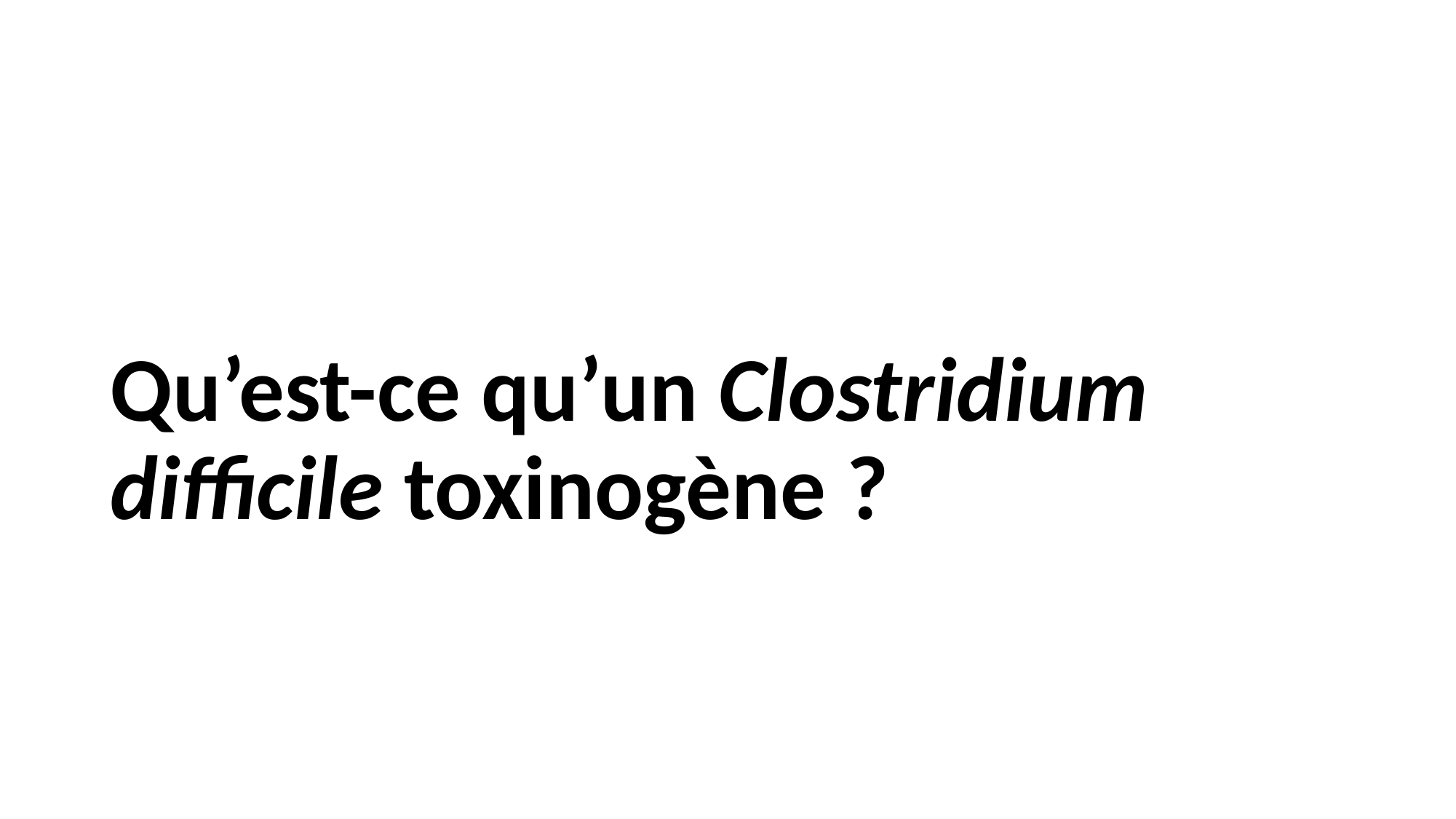

# Qu’est-ce qu’un Clostridium difficile toxinogène ?